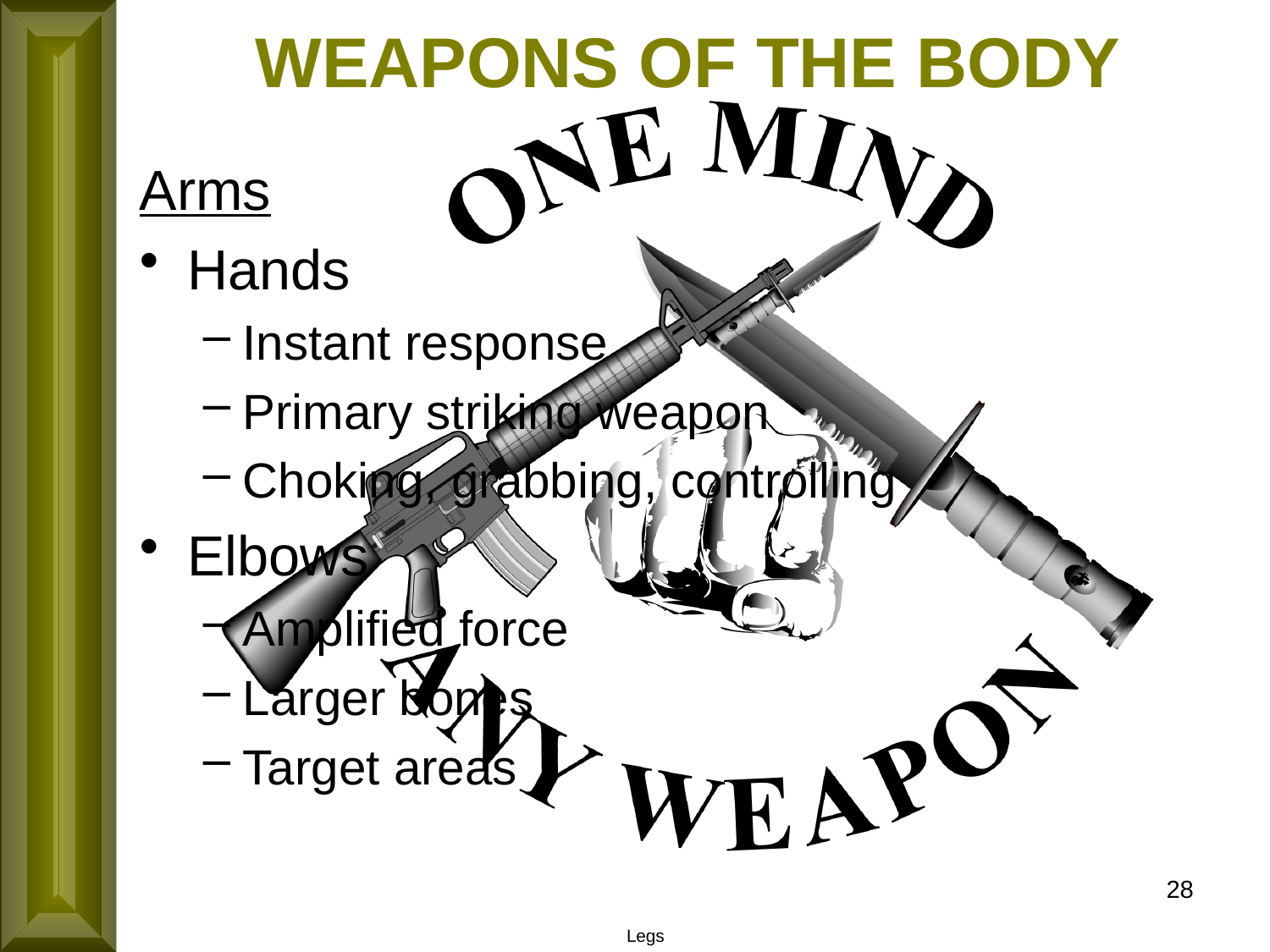

WEAPONS OF THE BODY
Arms
Hands
Instant response
Primary striking weapon
Choking, grabbing, controlling
Elbows
Amplified force
Larger bones
Target areas
28
Legs